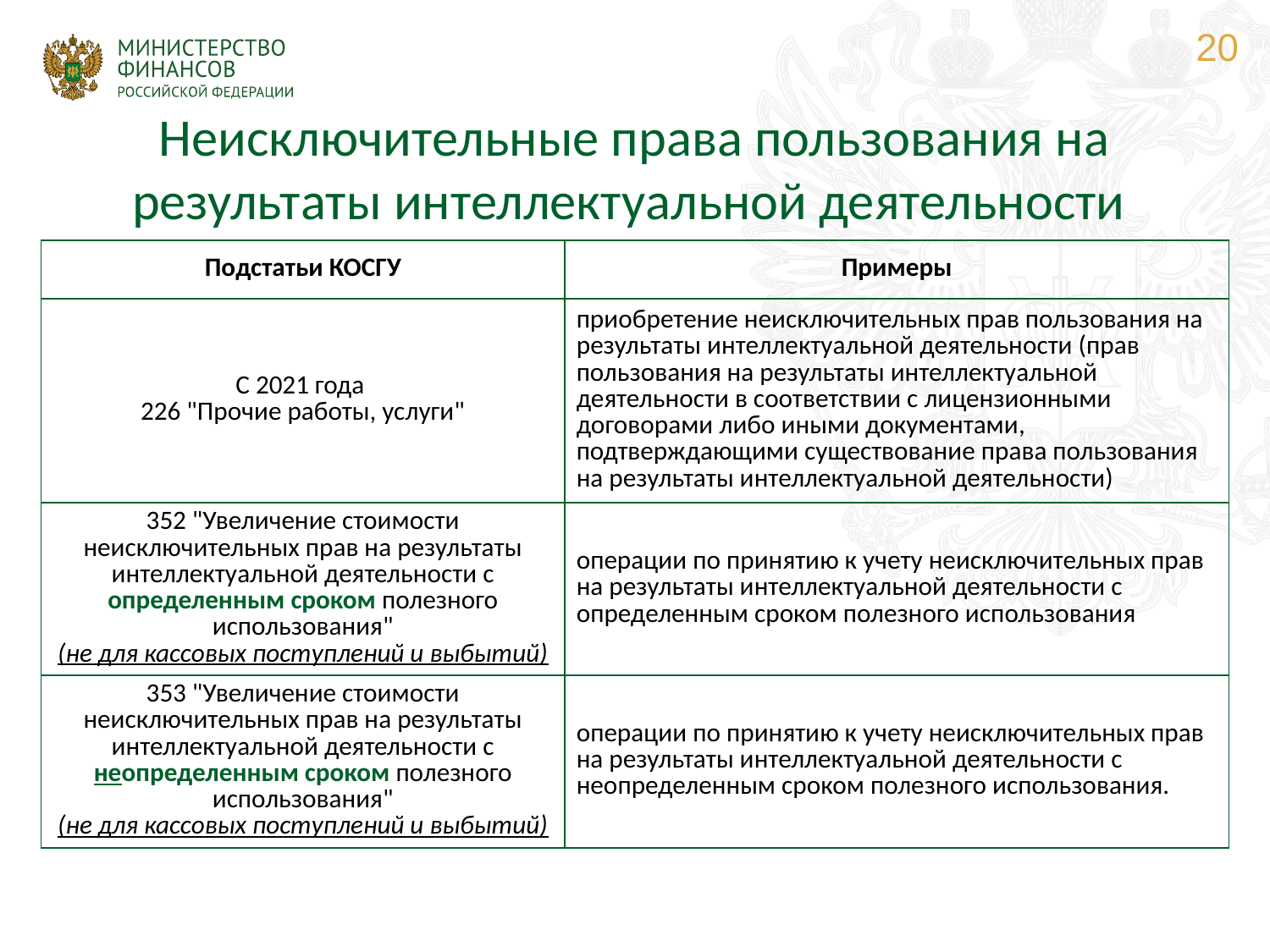

20
# Неисключительные права пользования на результаты интеллектуальной деятельности
| Подстатьи КОСГУ | Примеры |
| --- | --- |
| С 2021 года 226 "Прочие работы, услуги" | приобретение неисключительных прав пользования на результаты интеллектуальной деятельности (прав пользования на результаты интеллектуальной деятельности в соответствии с лицензионными договорами либо иными документами, подтверждающими существование права пользования на результаты интеллектуальной деятельности) |
| 352 "Увеличение стоимости неисключительных прав на результаты интеллектуальной деятельности с определенным сроком полезного использования" (не для кассовых поступлений и выбытий) | операции по принятию к учету неисключительных прав на результаты интеллектуальной деятельности с определенным сроком полезного использования |
| 353 "Увеличение стоимости неисключительных прав на результаты интеллектуальной деятельности с неопределенным сроком полезного использования" (не для кассовых поступлений и выбытий) | операции по принятию к учету неисключительных прав на результаты интеллектуальной деятельности с неопределенным сроком полезного использования. |